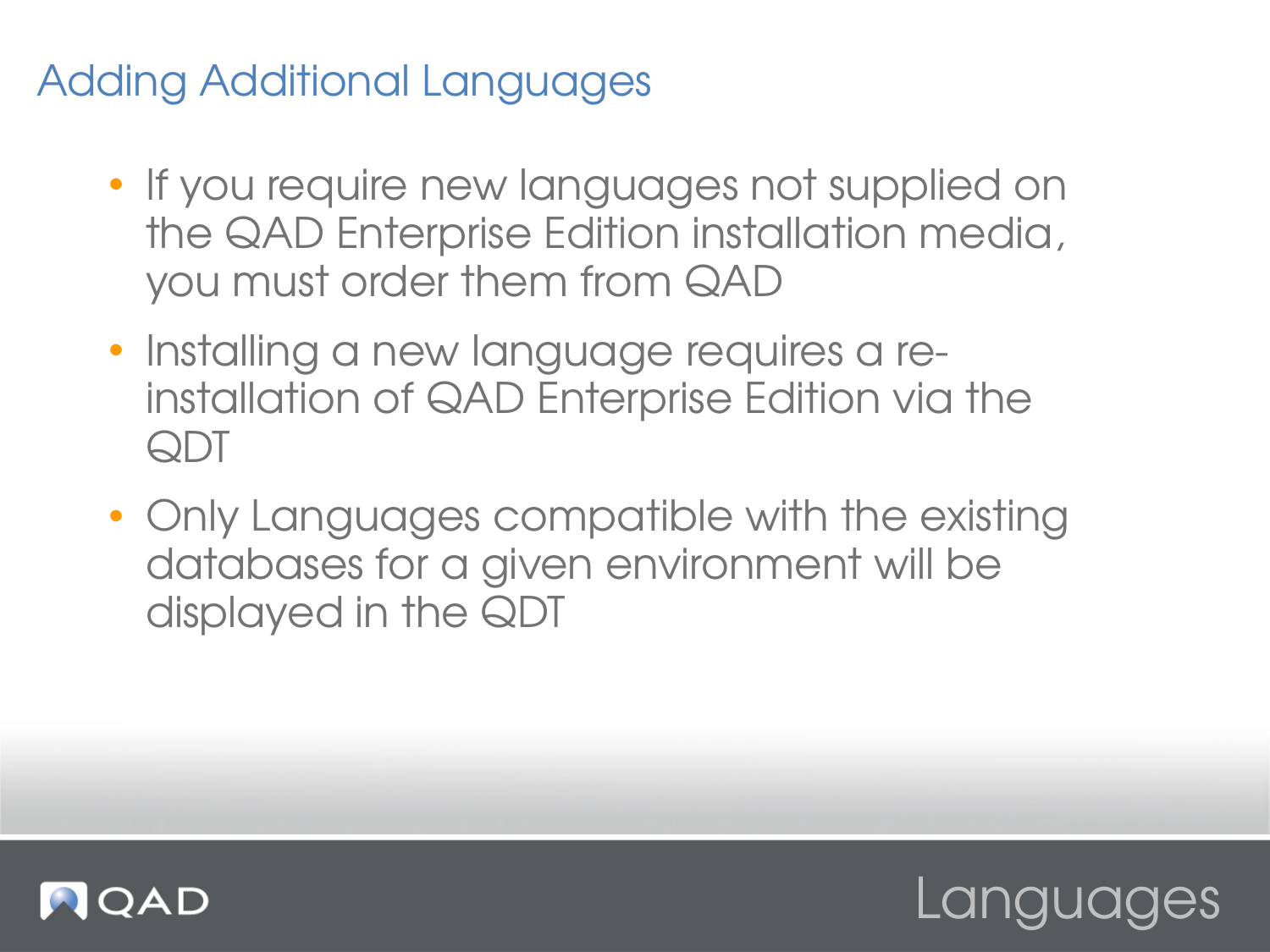

Adding Additional Languages
If you require new languages not supplied on the QAD Enterprise Edition installation media, you must order them from QAD
Installing a new language requires a re-installation of QAD Enterprise Edition via the QDT
Only Languages compatible with the existing databases for a given environment will be displayed in the QDT

# Languages